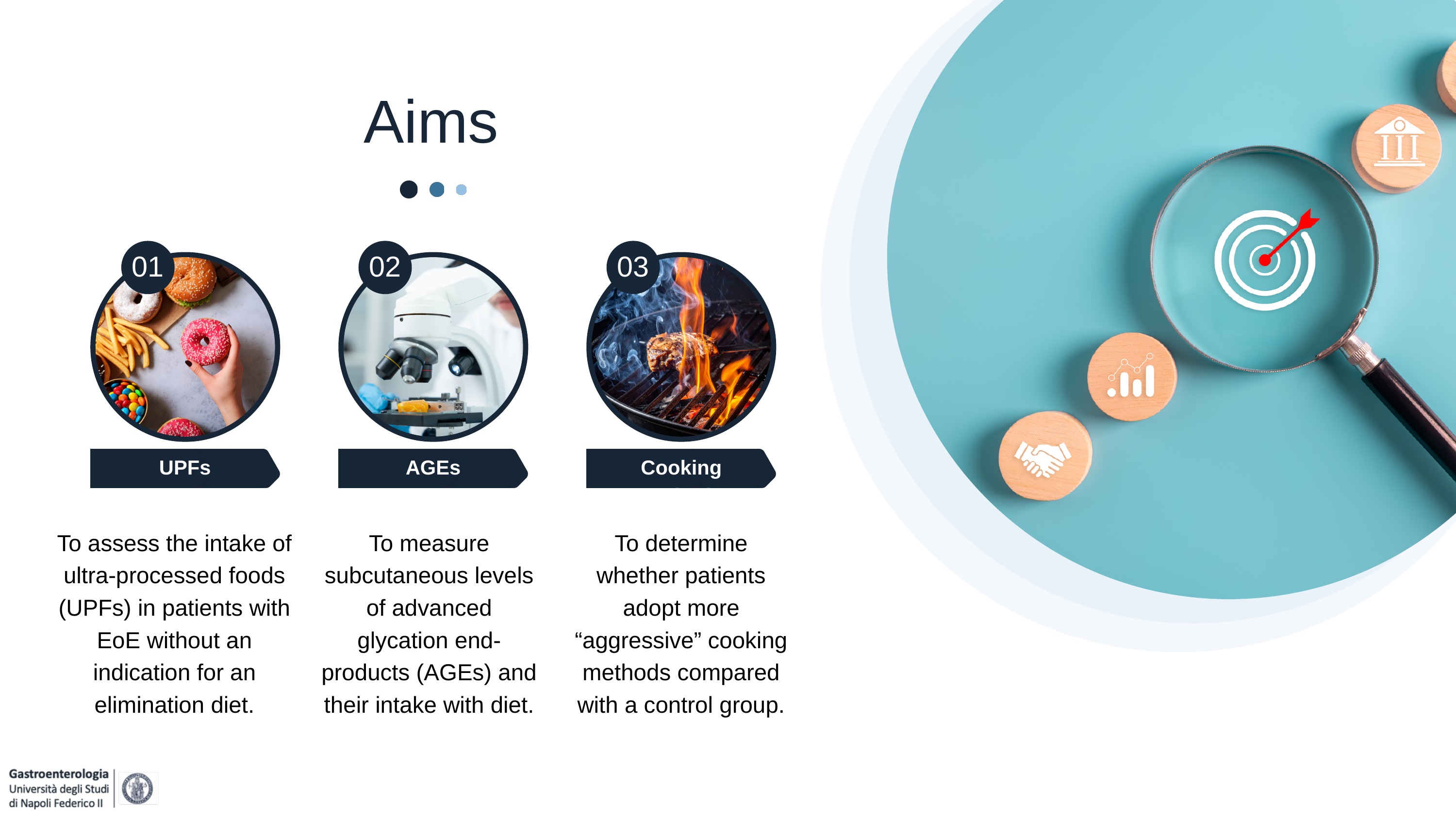

Aims

01
02
03

UPFs
AGEs
Cooking Methods
To assess the intake of ultra-processed foods (UPFs) in patients with EoE without an indication for an elimination diet.
To measure subcutaneous levels of advanced glycation end-products (AGEs) and their intake with diet.
To determine whether patients adopt more “aggressive” cooking methods compared with a control group.